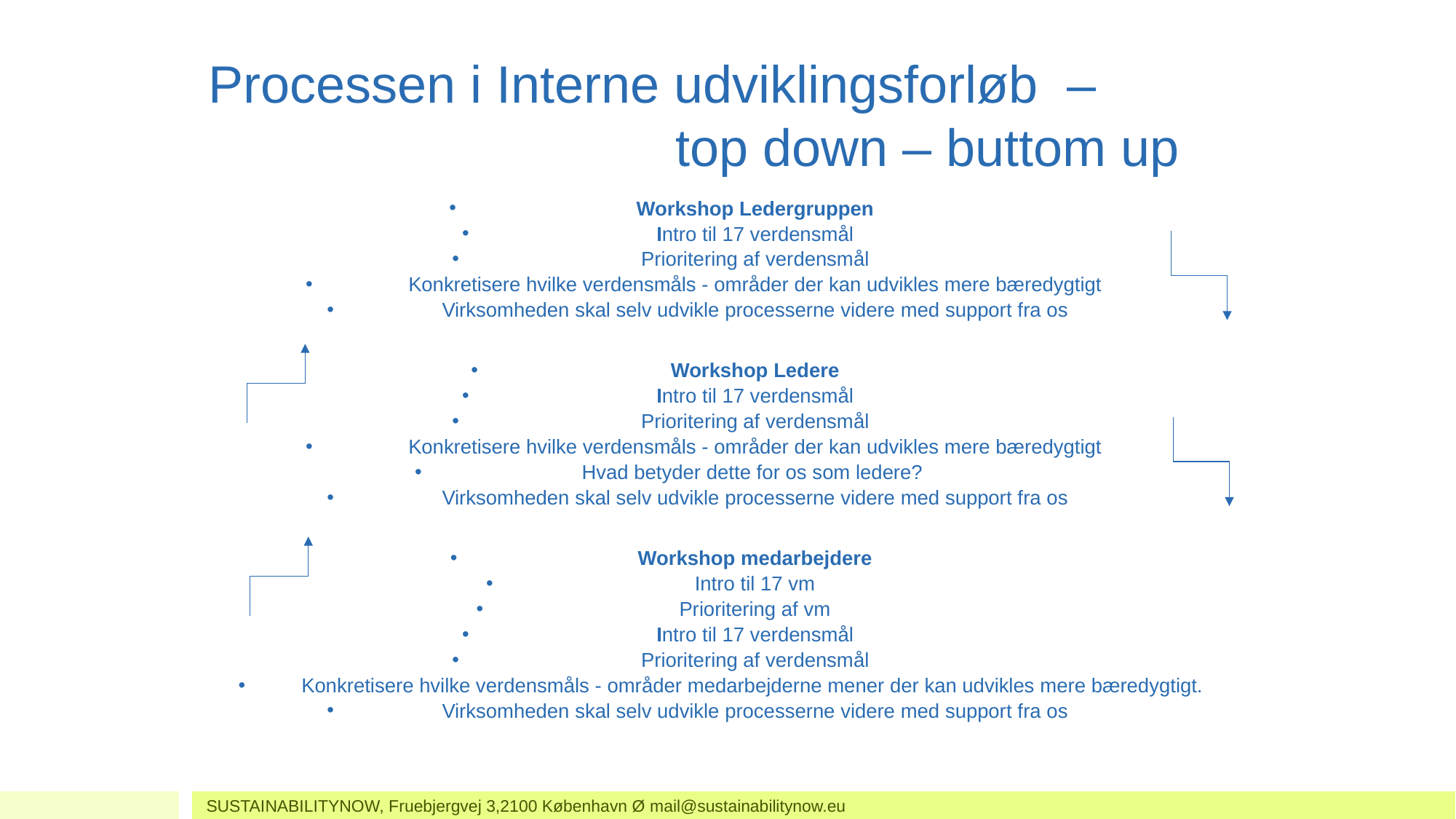

Processen i Interne udviklingsforløb  –                                             	top down – buttom up
Workshop Ledergruppen
Intro til 17 verdensmål
Prioritering af verdensmål
Konkretisere hvilke verdensmåls - områder der kan udvikles mere bæredygtigt
Virksomheden skal selv udvikle processerne videre med support fra os

Workshop Ledere
Intro til 17 verdensmål
Prioritering af verdensmål
Konkretisere hvilke verdensmåls - områder der kan udvikles mere bæredygtigt
Hvad betyder dette for os som ledere?
Virksomheden skal selv udvikle processerne videre med support fra os

Workshop medarbejdere
Intro til 17 vm
Prioritering af vm
Intro til 17 verdensmål
Prioritering af verdensmål
Konkretisere hvilke verdensmåls - områder medarbejderne mener der kan udvikles mere bæredygtigt.
Virksomheden skal selv udvikle processerne videre med support fra os

SUSTAINABILITYNOW, Fruebjergvej 3,2100 København Ø mail@sustainabilitynow.eu